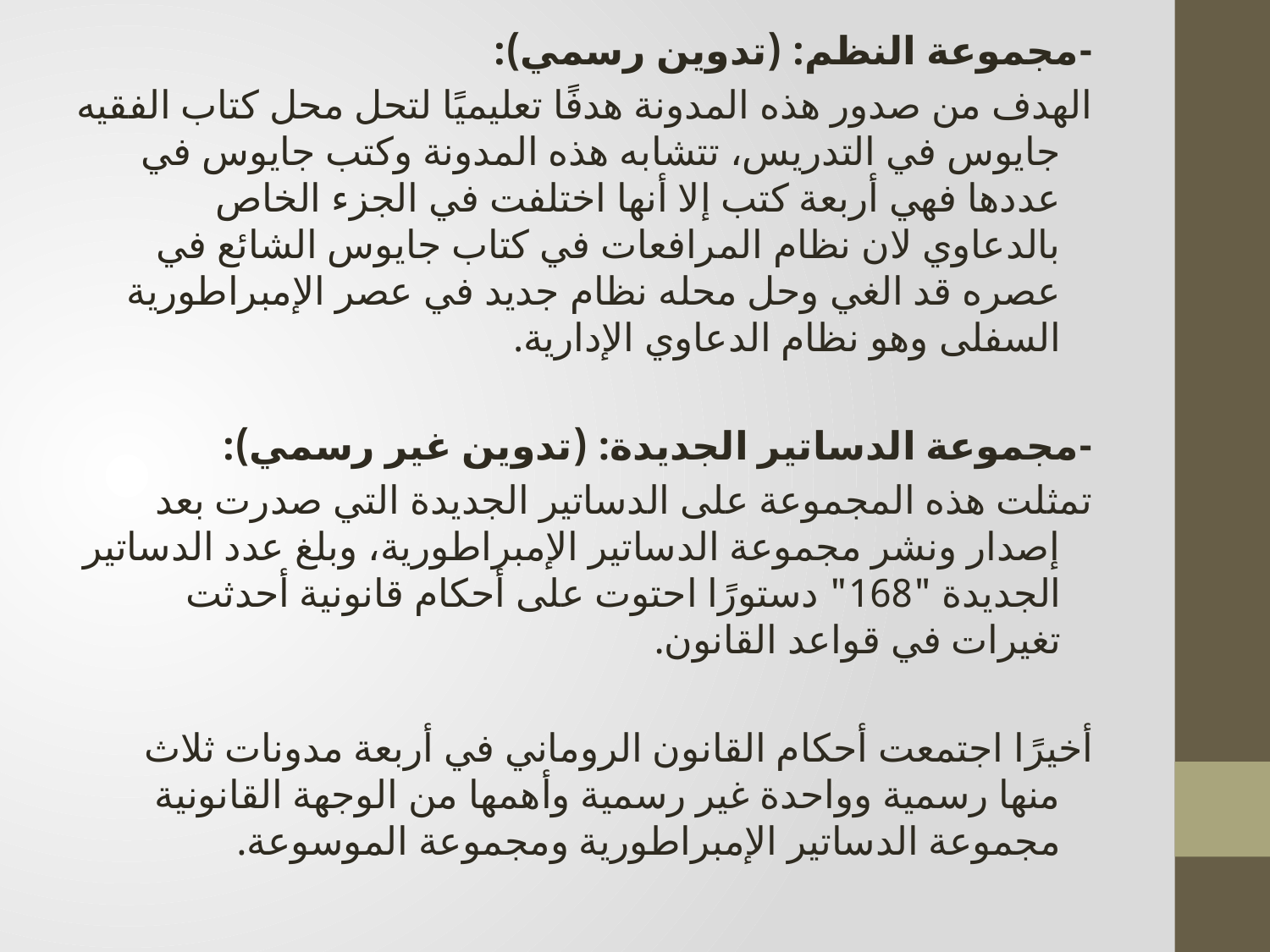

-مجموعة النظم: (تدوين رسمي):
الهدف من صدور هذه المدونة هدفًا تعليميًا لتحل محل كتاب الفقيه جايوس في التدريس، تتشابه هذه المدونة وكتب جايوس في عددها فهي أربعة كتب إلا أنها اختلفت في الجزء الخاص بالدعاوي لان نظام المرافعات في كتاب جايوس الشائع في عصره قد الغي وحل محله نظام جديد في عصر الإمبراطورية السفلى وهو نظام الدعاوي الإدارية.

-مجموعة الدساتير الجديدة: (تدوين غير رسمي):
تمثلت هذه المجموعة على الدساتير الجديدة التي صدرت بعد إصدار ونشر مجموعة الدساتير الإمبراطورية، وبلغ عدد الدساتير الجديدة "168" دستورًا احتوت على أحكام قانونية أحدثت تغيرات في قواعد القانون.

أخيرًا اجتمعت أحكام القانون الروماني في أربعة مدونات ثلاث منها رسمية وواحدة غير رسمية وأهمها من الوجهة القانونية مجموعة الدساتير الإمبراطورية ومجموعة الموسوعة.